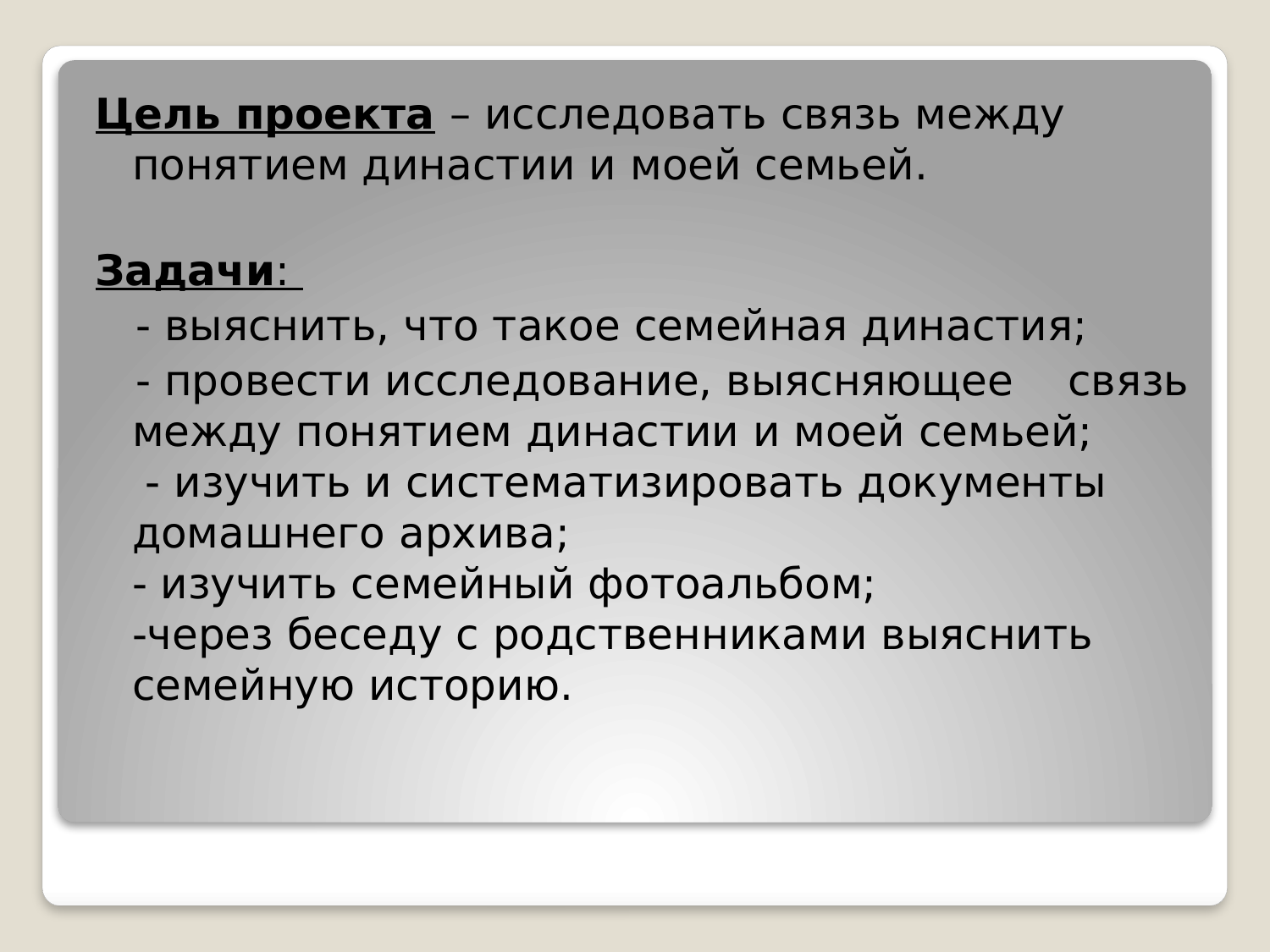

Цель проекта – исследовать связь между понятием династии и моей семьей.
Задачи:
   - выяснить, что такое семейная династия;
   - провести исследование, выясняющее    связь между понятием династии и моей семьей;         - изучить и систематизировать документы домашнего архива;
- изучить семейный фотоальбом;
-через беседу с родственниками выяснить семейную историю.